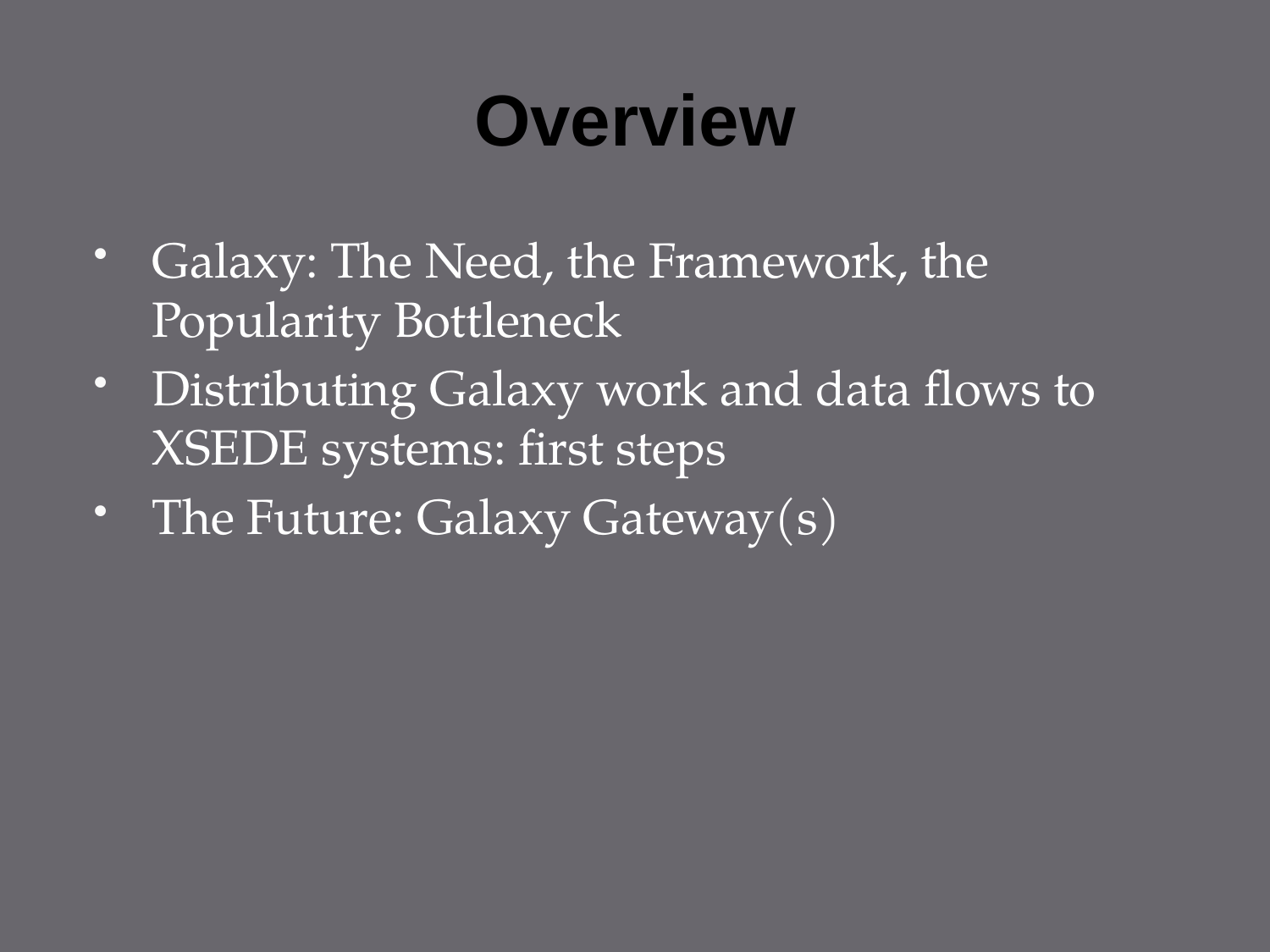

# Overview
Galaxy: The Need, the Framework, the Popularity Bottleneck
Distributing Galaxy work and data flows to XSEDE systems: first steps
The Future: Galaxy Gateway(s)